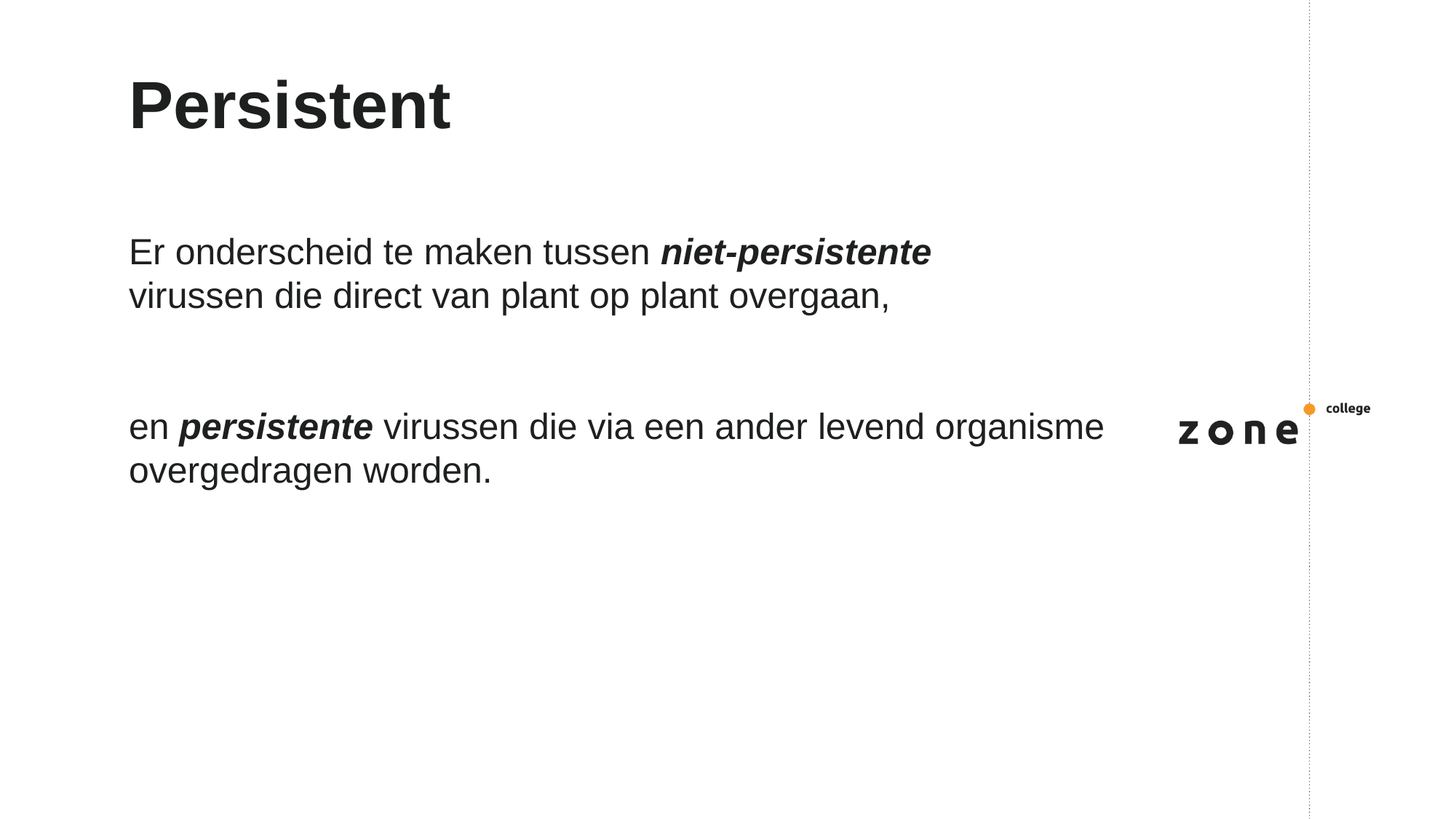

# Persistent
Er onderscheid te maken tussen niet-persistente virussen die direct van plant op plant overgaan,

en persistente virussen die via een ander levend organisme overgedragen worden.